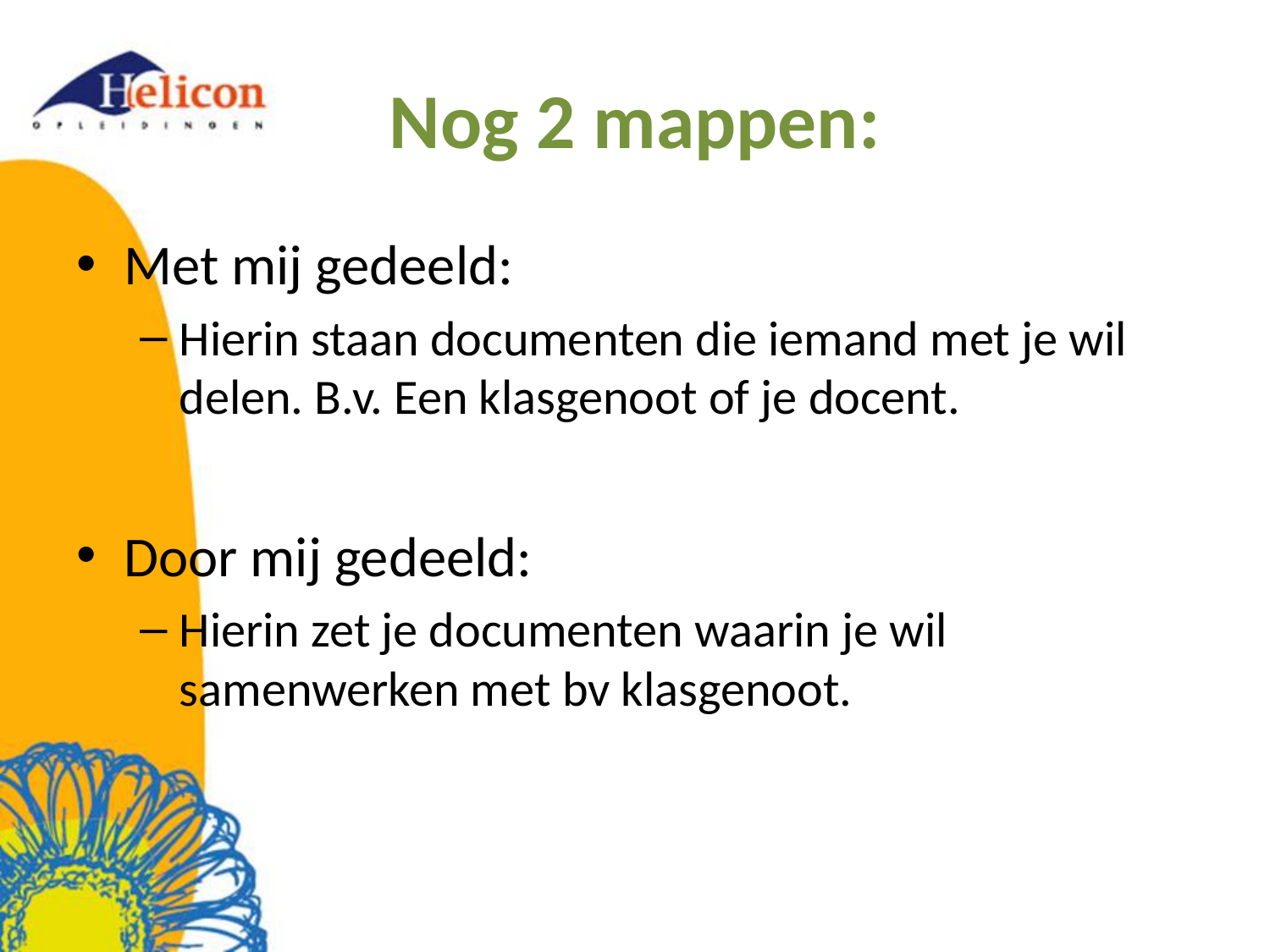

# Nog 2 mappen:
Met mij gedeeld:
Hierin staan documenten die iemand met je wil delen. B.v. Een klasgenoot of je docent.

Door mij gedeeld:
Hierin zet je documenten waarin je wil samenwerken met bv klasgenoot.